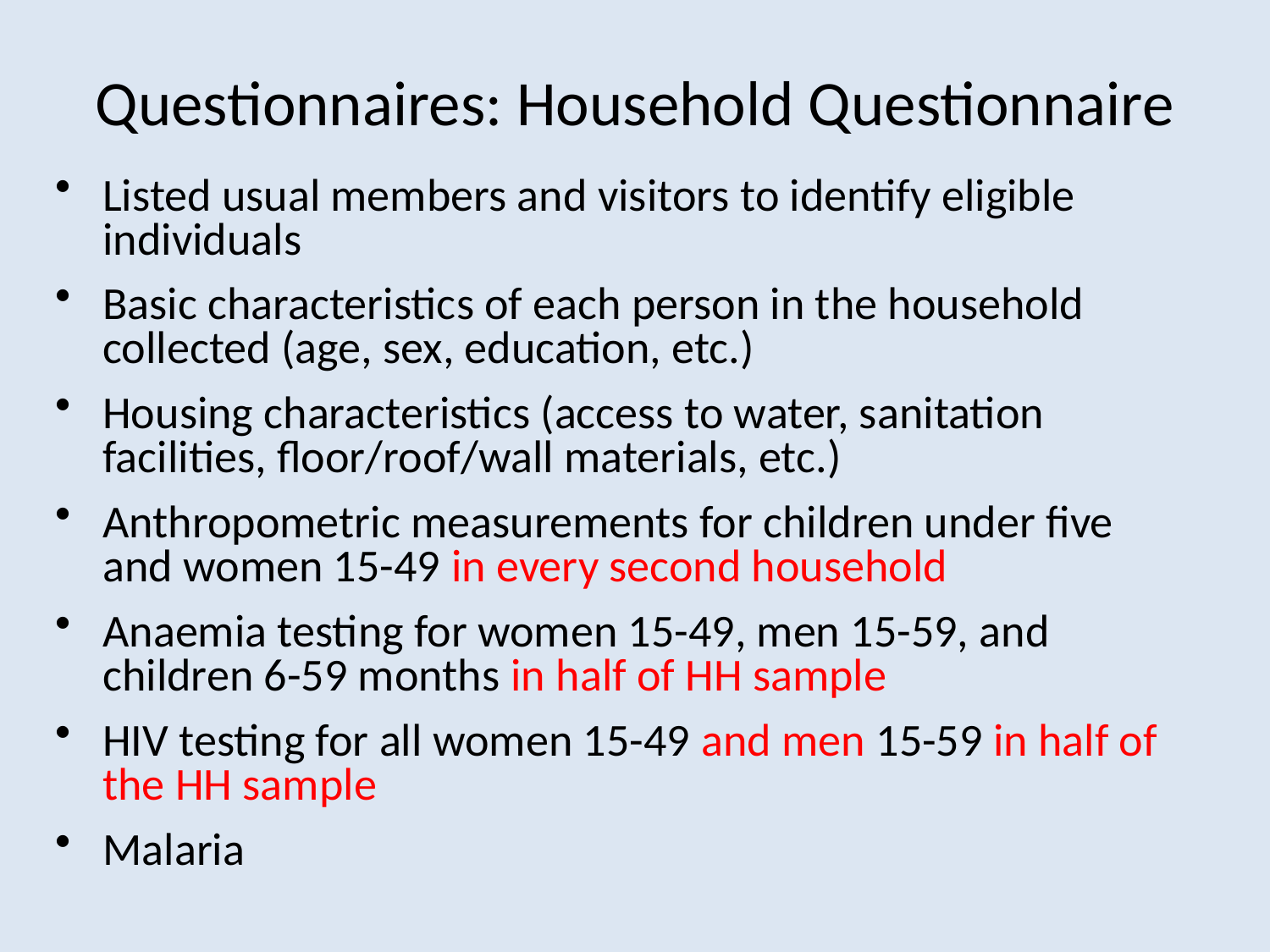

# Questionnaires: Household Questionnaire
Listed usual members and visitors to identify eligible individuals
Basic characteristics of each person in the household collected (age, sex, education, etc.)
Housing characteristics (access to water, sanitation facilities, floor/roof/wall materials, etc.)
Anthropometric measurements for children under five and women 15-49 in every second household
Anaemia testing for women 15-49, men 15-59, and children 6-59 months in half of HH sample
HIV testing for all women 15-49 and men 15-59 in half of the HH sample
Malaria